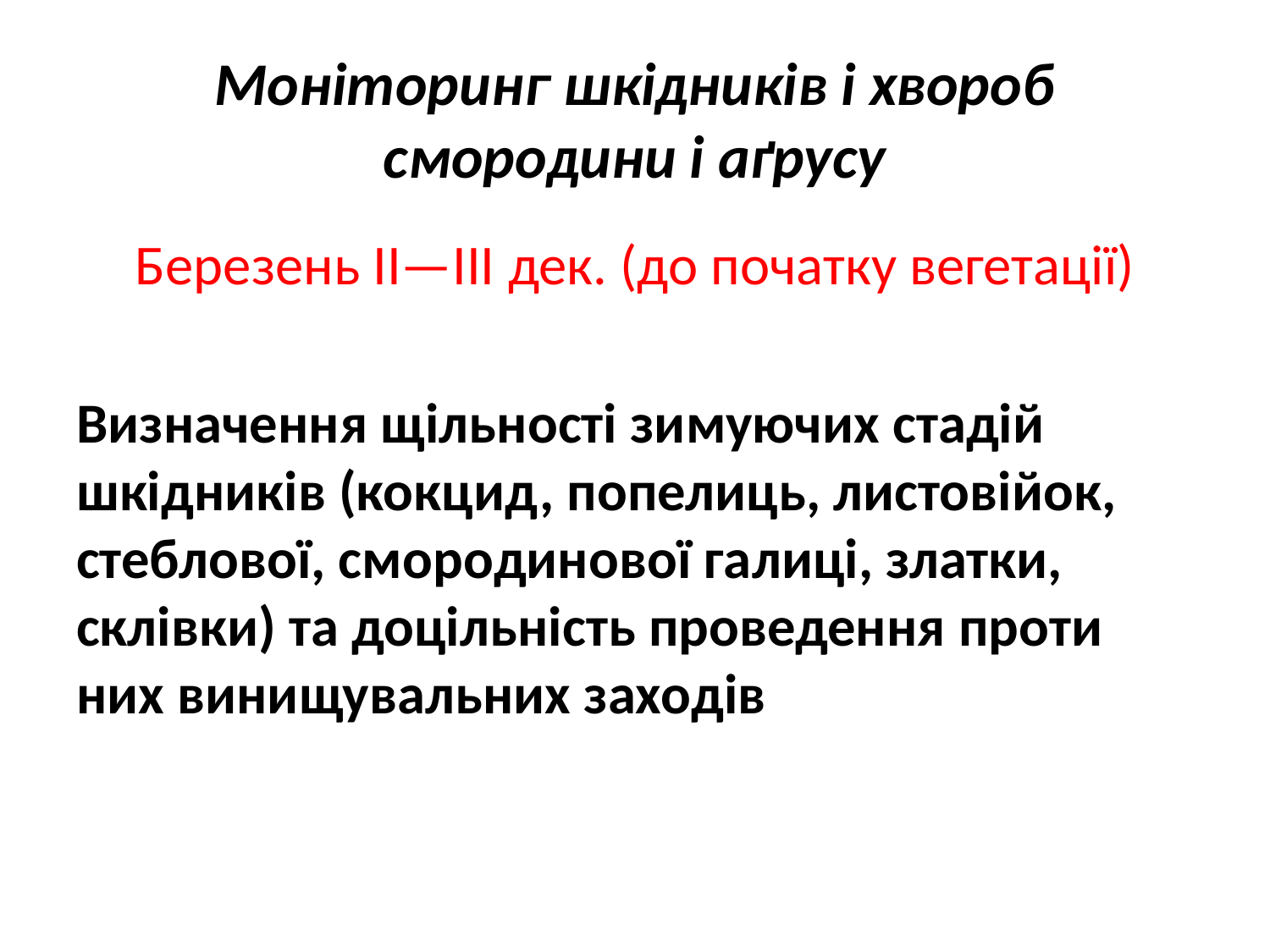

# Моніторинг шкідників і хвороб смородини і аґрусу
Березень II—III дек. (до початку вегетації)

Визначення щільності зимуючих стадій шкідників (кокцид, попелиць, листовійок, стеблової, смородинової галиці, златки, склівки) та доцільність проведення проти них винищувальних заходів